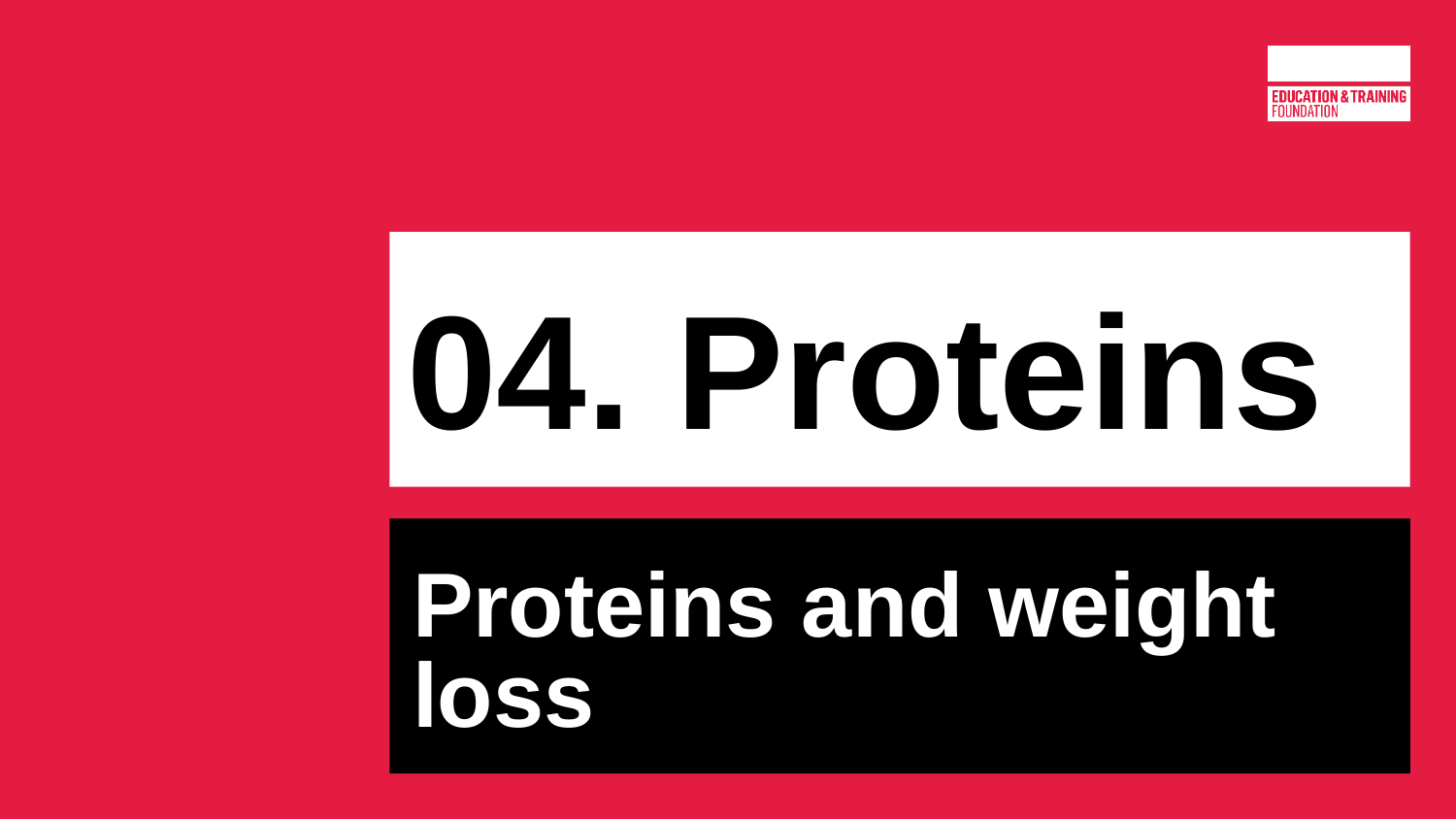

# 04. Proteins
Proteins and weight loss